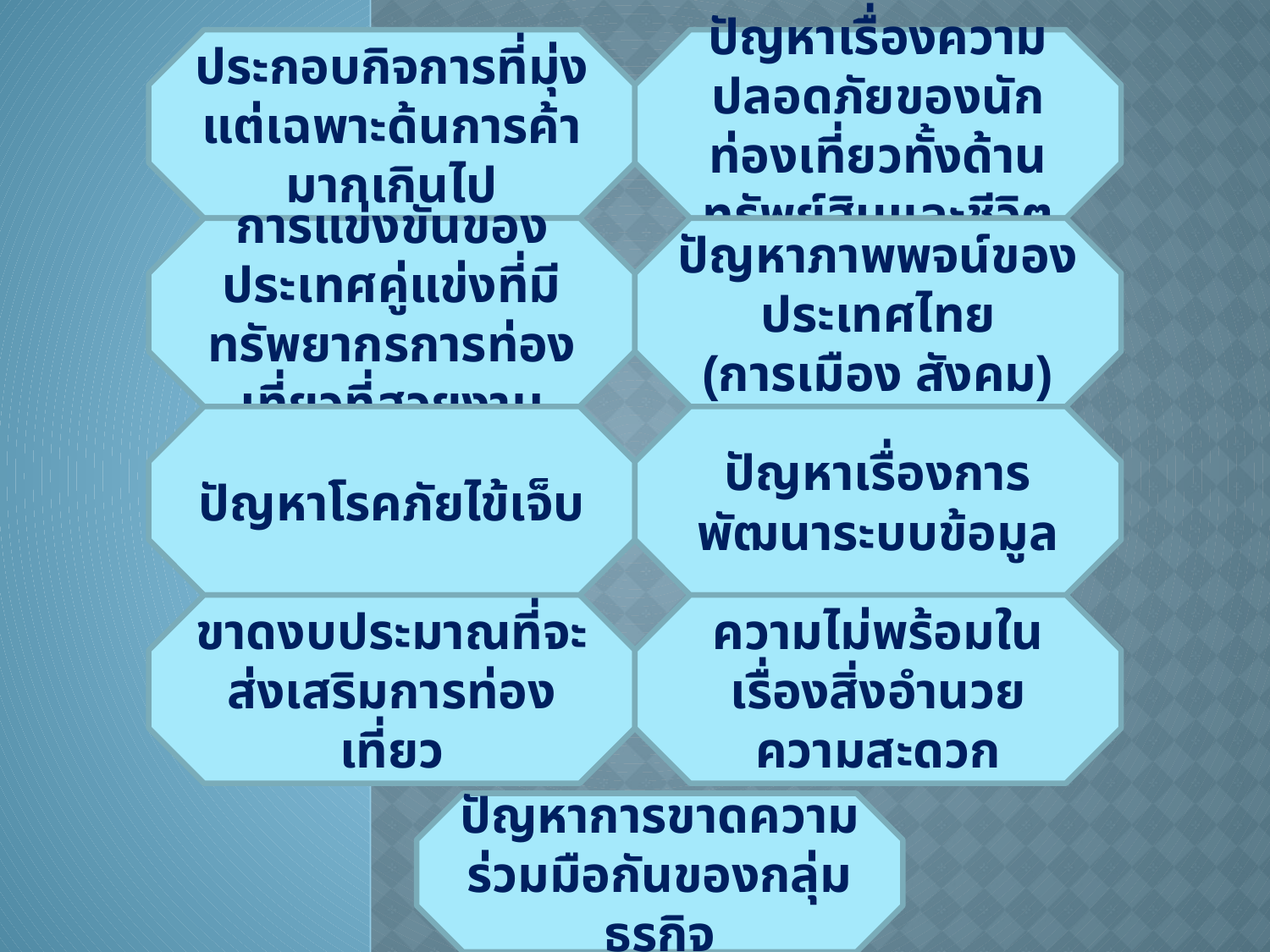

ประกอบกิจการที่มุ่งแต่เฉพาะด้นการค้ามากเกินไป
ปัญหาเรื่องความปลอดภัยของนักท่องเที่ยวทั้งด้านทรัพย์สินและชีวิต
การแข่งขันของประเทศคู่แข่งที่มีทรัพยากรการท่องเที่ยวที่สวยงาม
ปัญหาภาพพจน์ของ
ประเทศไทย (การเมือง สังคม)
ปัญหาโรคภัยไข้เจ็บ
ปัญหาเรื่องการพัฒนาระบบข้อมูล
ขาดงบประมาณที่จะส่งเสริมการท่องเที่ยว
ความไม่พร้อมในเรื่องสิ่งอำนวยความสะดวก
ปัญหาการขาดความร่วมมือกันของกลุ่มธุรกิจ